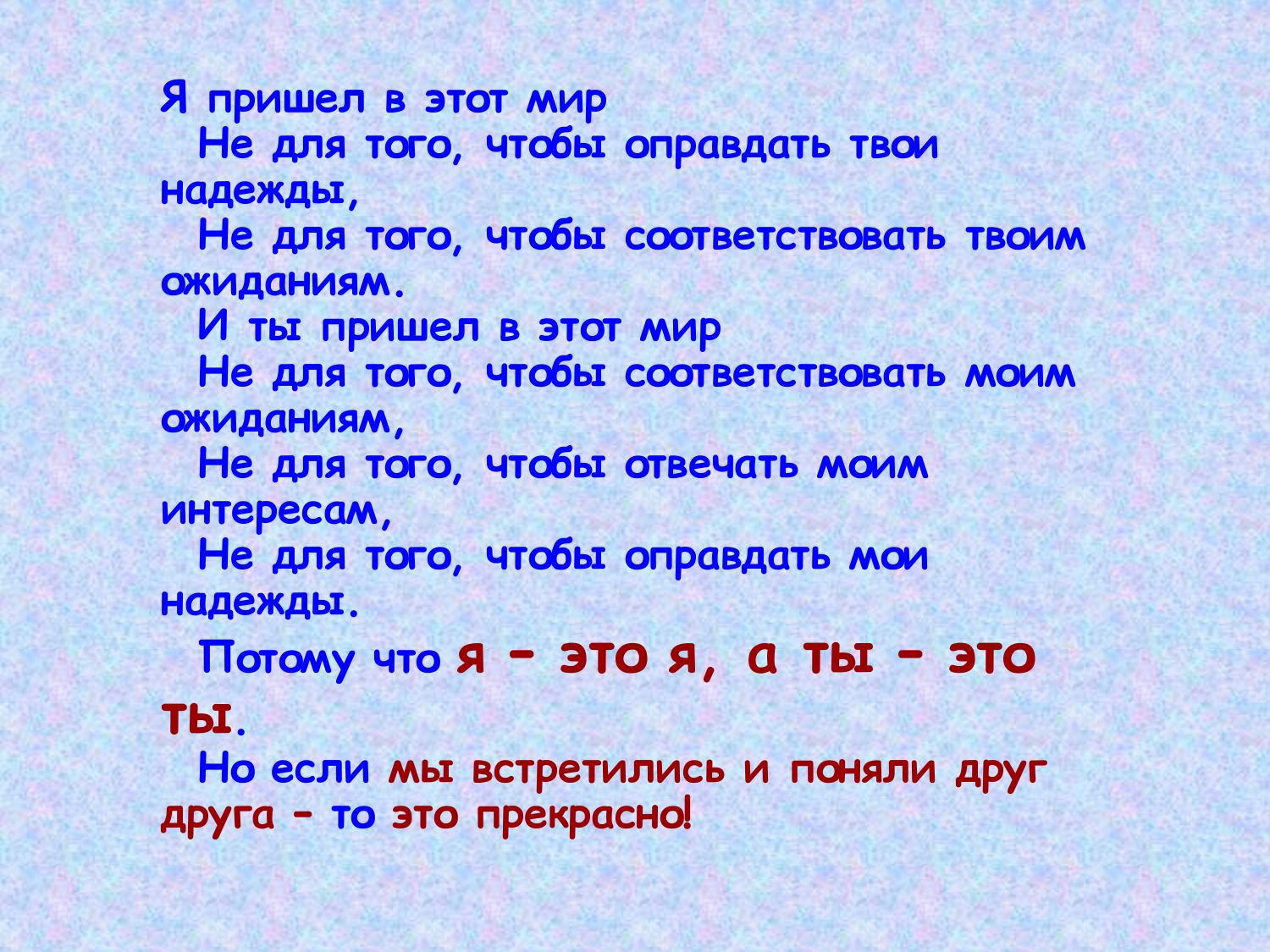

Я пришел в этот мир
  Не для того, чтобы оправдать твои надежды,
  Не для того, чтобы соответствовать твоим  ожиданиям.
  И ты пришел в этот мир
  Не для того, чтобы соответствовать моим ожиданиям,
  Не для того, чтобы отвечать моим интересам,
  Не для того, чтобы оправдать мои надежды.
  Потому что я – это я, а ты – это ты.
  Но если мы встретились и поняли друг друга – то это прекрасно!